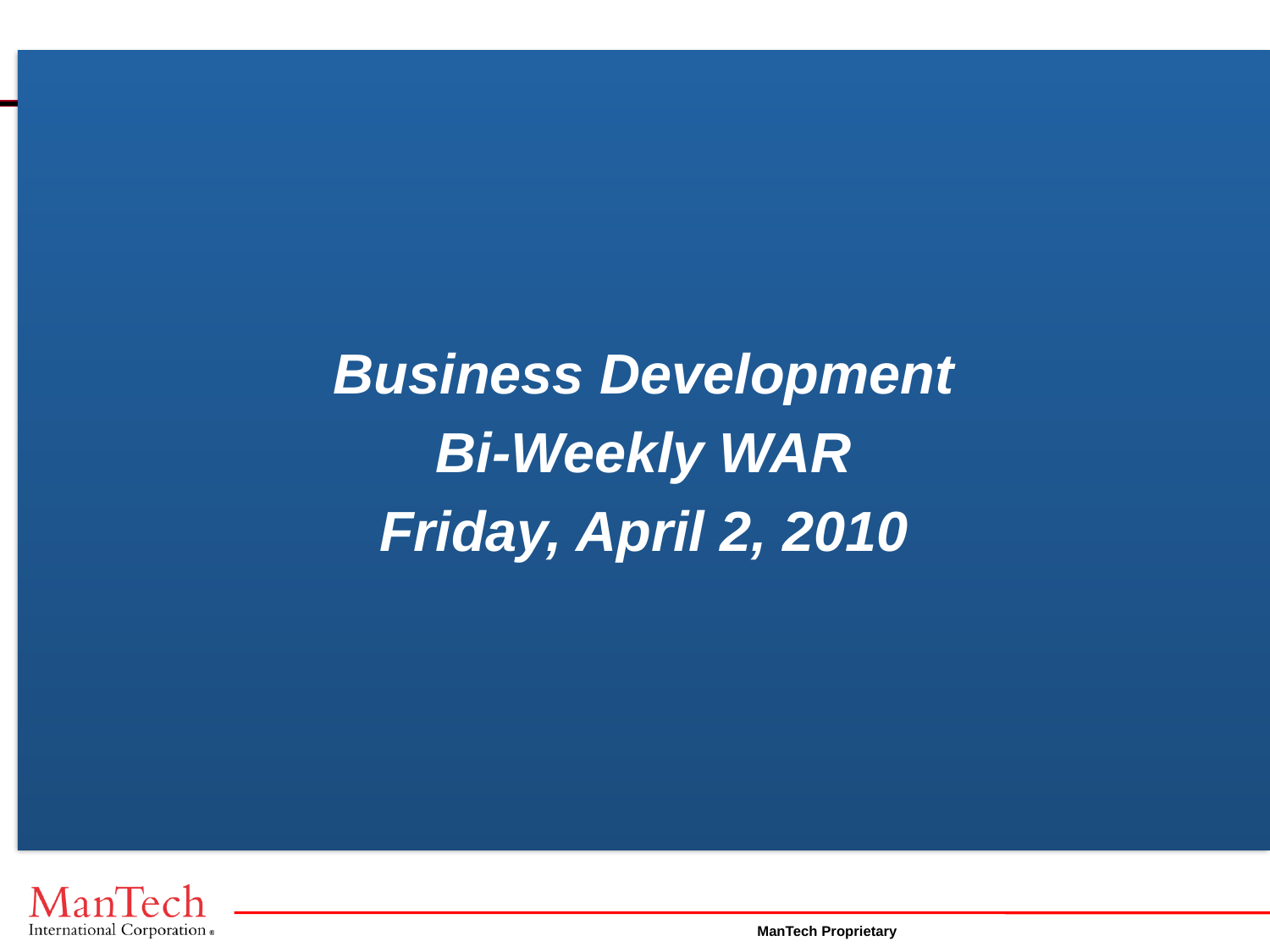

Business Development
Bi-Weekly WAR
Friday, April 2, 2010